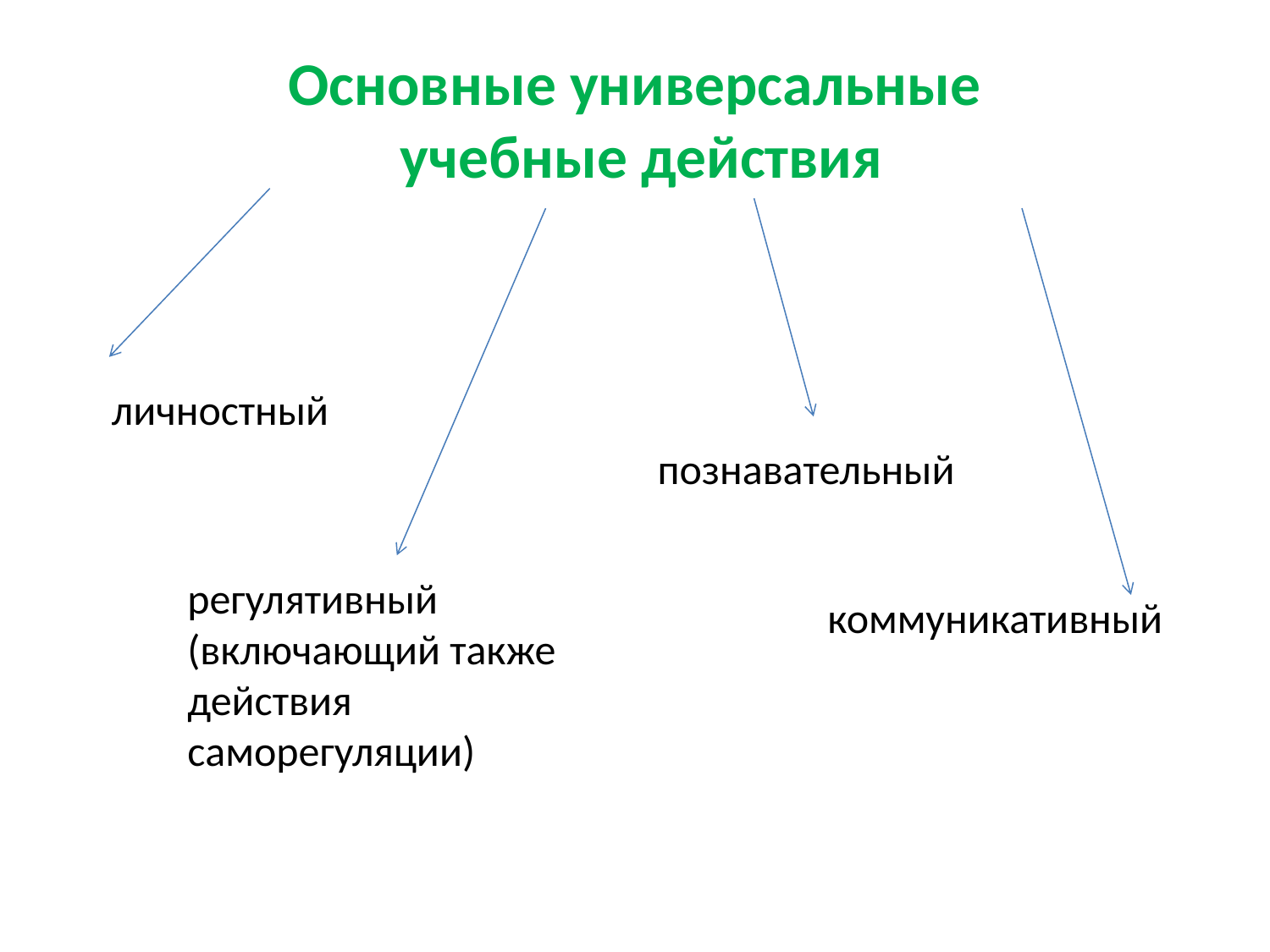

# Основные универсальные учебные действия

личностный
познавательный
регулятивный (включающий также действия саморегуляции)
коммуникативный